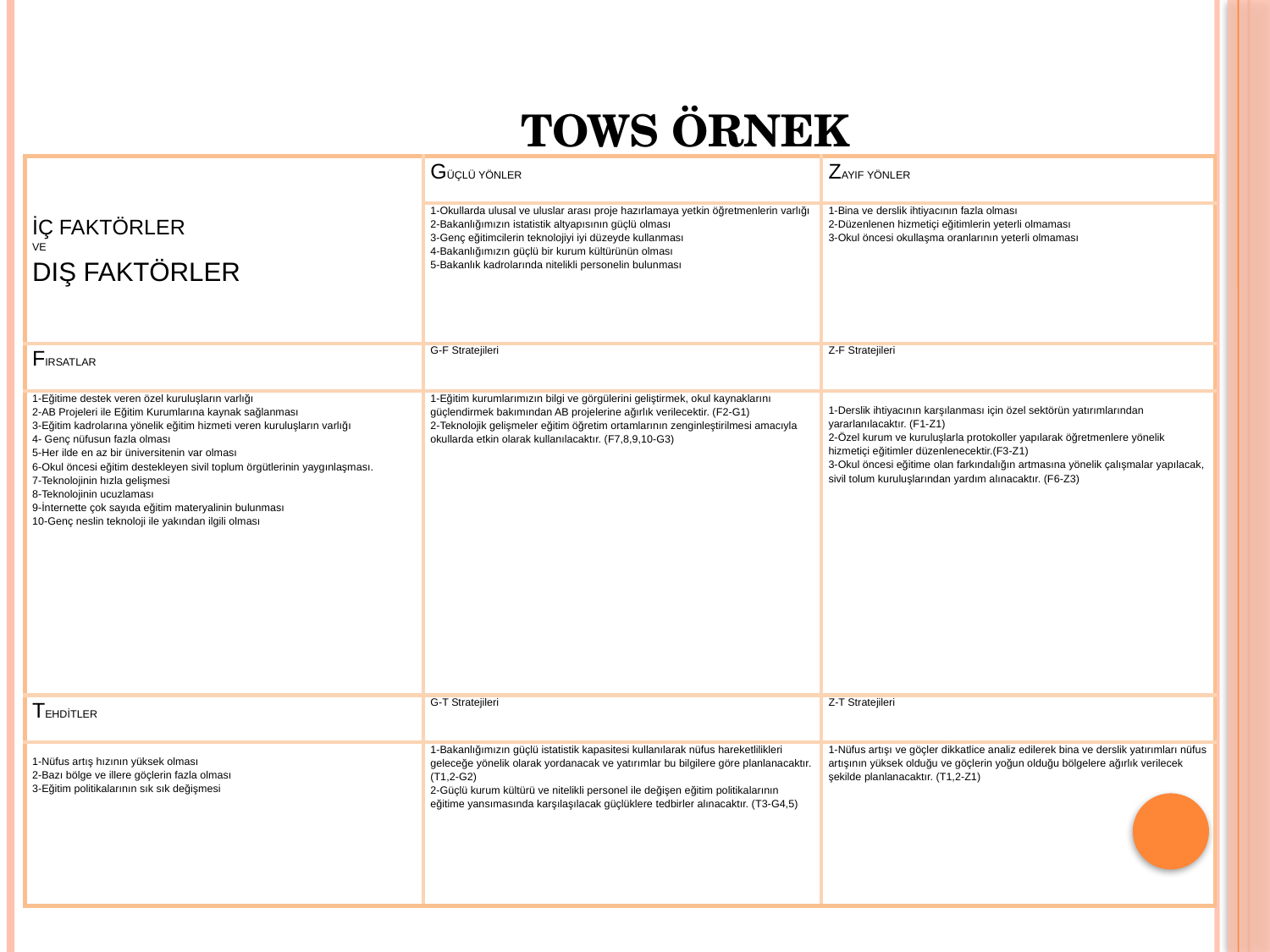

TOWS ÖRNEK
| İÇ FAKTÖRLER VE DIŞ FAKTÖRLER | GÜÇLÜ YÖNLER | ZAYIF YÖNLER |
| --- | --- | --- |
|  | 1-Okullarda ulusal ve uluslar arası proje hazırlamaya yetkin öğretmenlerin varlığı 2-Bakanlığımızın istatistik altyapısının güçlü olması 3-Genç eğitimcilerin teknolojiyi iyi düzeyde kullanması 4-Bakanlığımızın güçlü bir kurum kültürünün olması 5-Bakanlık kadrolarında nitelikli personelin bulunması | 1-Bina ve derslik ihtiyacının fazla olması 2-Düzenlenen hizmetiçi eğitimlerin yeterli olmaması 3-Okul öncesi okullaşma oranlarının yeterli olmaması |
| FIRSATLAR | G-F Stratejileri | Z-F Stratejileri |
| 1-Eğitime destek veren özel kuruluşların varlığı 2-AB Projeleri ile Eğitim Kurumlarına kaynak sağlanması 3-Eğitim kadrolarına yönelik eğitim hizmeti veren kuruluşların varlığı 4- Genç nüfusun fazla olması 5-Her ilde en az bir üniversitenin var olması 6-Okul öncesi eğitim destekleyen sivil toplum örgütlerinin yaygınlaşması. 7-Teknolojinin hızla gelişmesi 8-Teknolojinin ucuzlaması 9-İnternette çok sayıda eğitim materyalinin bulunması 10-Genç neslin teknoloji ile yakından ilgili olması | 1-Eğitim kurumlarımızın bilgi ve görgülerini geliştirmek, okul kaynaklarını güçlendirmek bakımından AB projelerine ağırlık verilecektir. (F2-G1) 2-Teknolojik gelişmeler eğitim öğretim ortamlarının zenginleştirilmesi amacıyla okullarda etkin olarak kullanılacaktır. (F7,8,9,10-G3) | 1-Derslik ihtiyacının karşılanması için özel sektörün yatırımlarından yararlanılacaktır. (F1-Z1) 2-Özel kurum ve kuruluşlarla protokoller yapılarak öğretmenlere yönelik hizmetiçi eğitimler düzenlenecektir.(F3-Z1) 3-Okul öncesi eğitime olan farkındalığın artmasına yönelik çalışmalar yapılacak, sivil tolum kuruluşlarından yardım alınacaktır. (F6-Z3) |
| TEHDİTLER | G-T Stratejileri | Z-T Stratejileri |
| 1-Nüfus artış hızının yüksek olması 2-Bazı bölge ve illere göçlerin fazla olması 3-Eğitim politikalarının sık sık değişmesi | 1-Bakanlığımızın güçlü istatistik kapasitesi kullanılarak nüfus hareketlilikleri geleceğe yönelik olarak yordanacak ve yatırımlar bu bilgilere göre planlanacaktır. (T1,2-G2) 2-Güçlü kurum kültürü ve nitelikli personel ile değişen eğitim politikalarının eğitime yansımasında karşılaşılacak güçlüklere tedbirler alınacaktır. (T3-G4,5) | 1-Nüfus artışı ve göçler dikkatlice analiz edilerek bina ve derslik yatırımları nüfus artışının yüksek olduğu ve göçlerin yoğun olduğu bölgelere ağırlık verilecek şekilde planlanacaktır. (T1,2-Z1) |